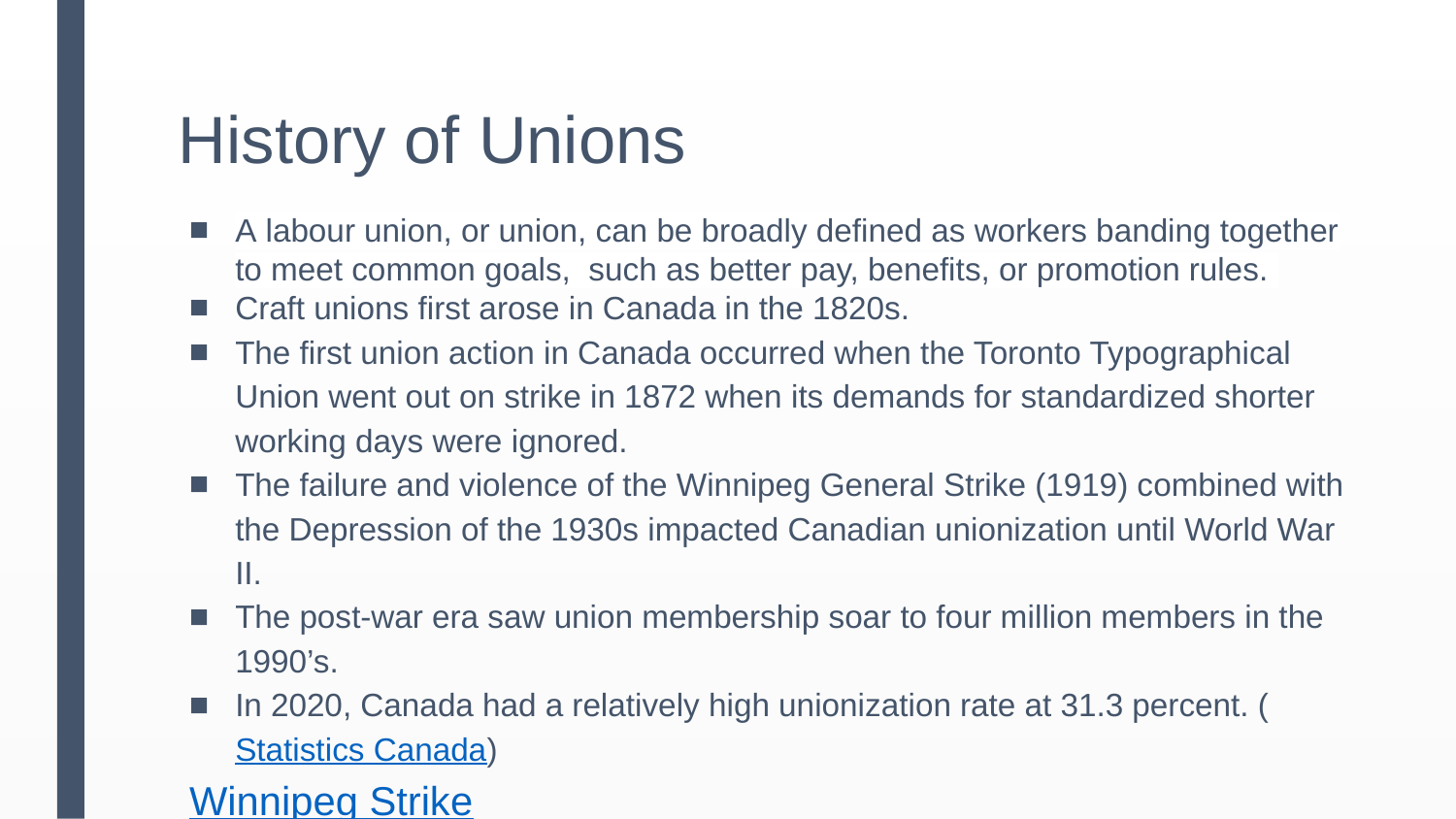

# History of Unions
A labour union, or union, can be broadly defined as workers banding together to meet common goals,  such as better pay, benefits, or promotion rules.
Craft unions first arose in Canada in the 1820s.
The first union action in Canada occurred when the Toronto Typographical Union went out on strike in 1872 when its demands for standardized shorter working days were ignored.
The failure and violence of the Winnipeg General Strike (1919) combined with the Depression of the 1930s impacted Canadian unionization until World War II.
The post-war era saw union membership soar to four million members in the 1990’s.
In 2020, Canada had a relatively high unionization rate at 31.3 percent. (Statistics Canada)
Winnipeg Strike